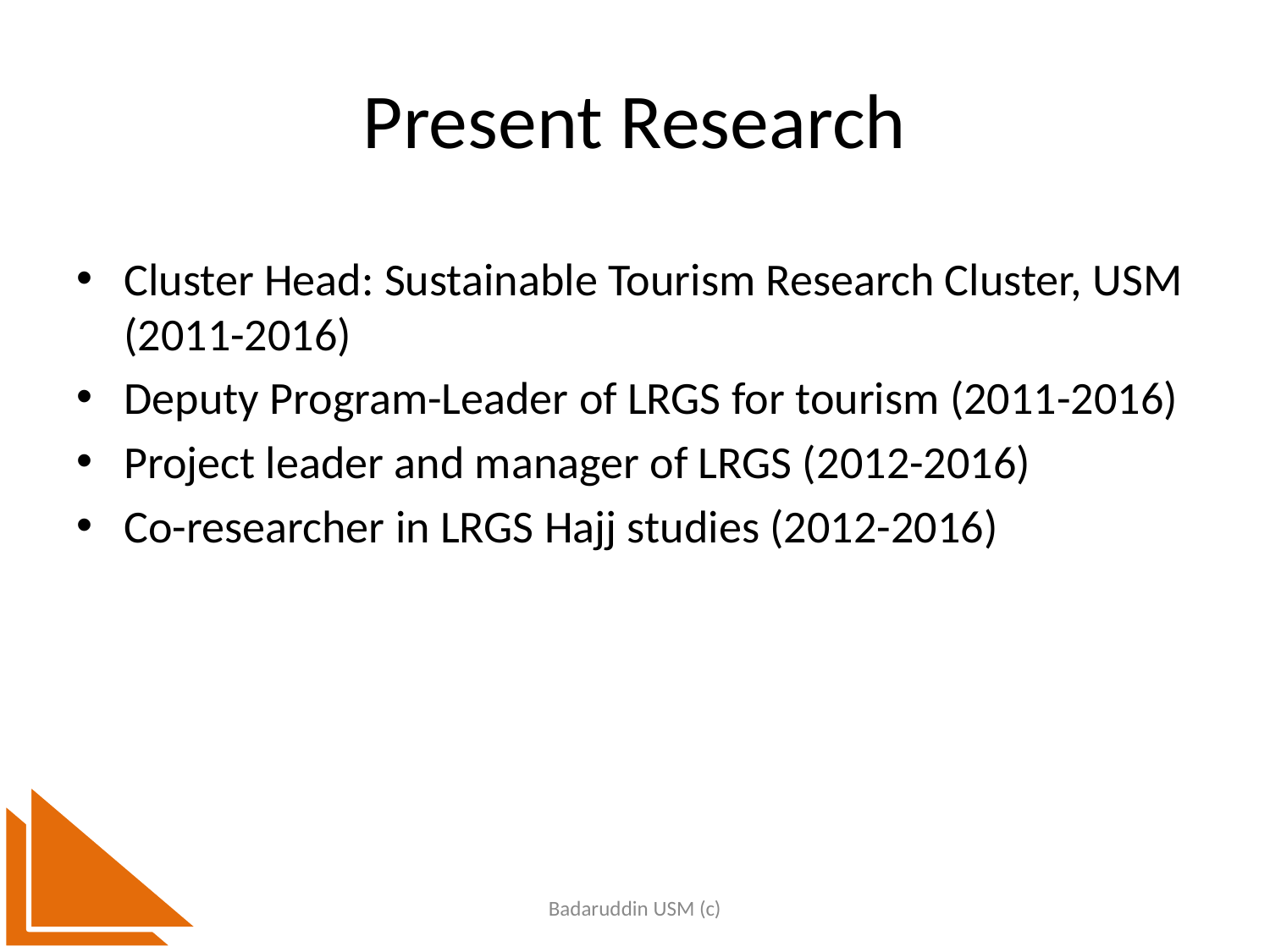

# Present Research
Cluster Head: Sustainable Tourism Research Cluster, USM (2011-2016)
Deputy Program-Leader of LRGS for tourism (2011-2016)
Project leader and manager of LRGS (2012-2016)
Co-researcher in LRGS Hajj studies (2012-2016)
Badaruddin USM (c)